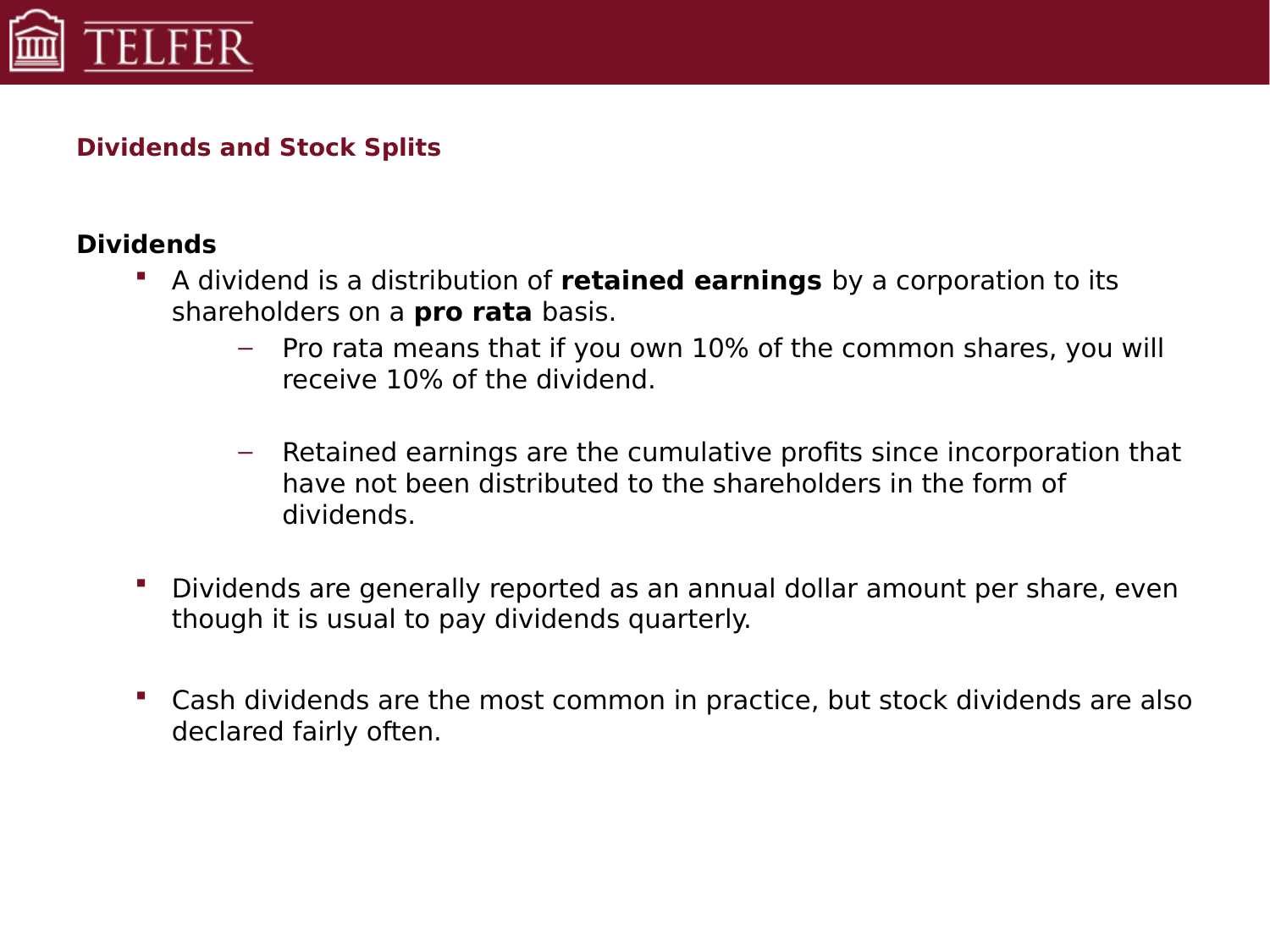

# Dividends and Stock Splits
Dividends
A dividend is a distribution of retained earnings by a corporation to its shareholders on a pro rata basis.
Pro rata means that if you own 10% of the common shares, you will receive 10% of the dividend.

Retained earnings are the cumulative profits since incorporation that have not been distributed to the shareholders in the form of dividends.

Dividends are generally reported as an annual dollar amount per share, even though it is usual to pay dividends quarterly.

Cash dividends are the most common in practice, but stock dividends are also declared fairly often.